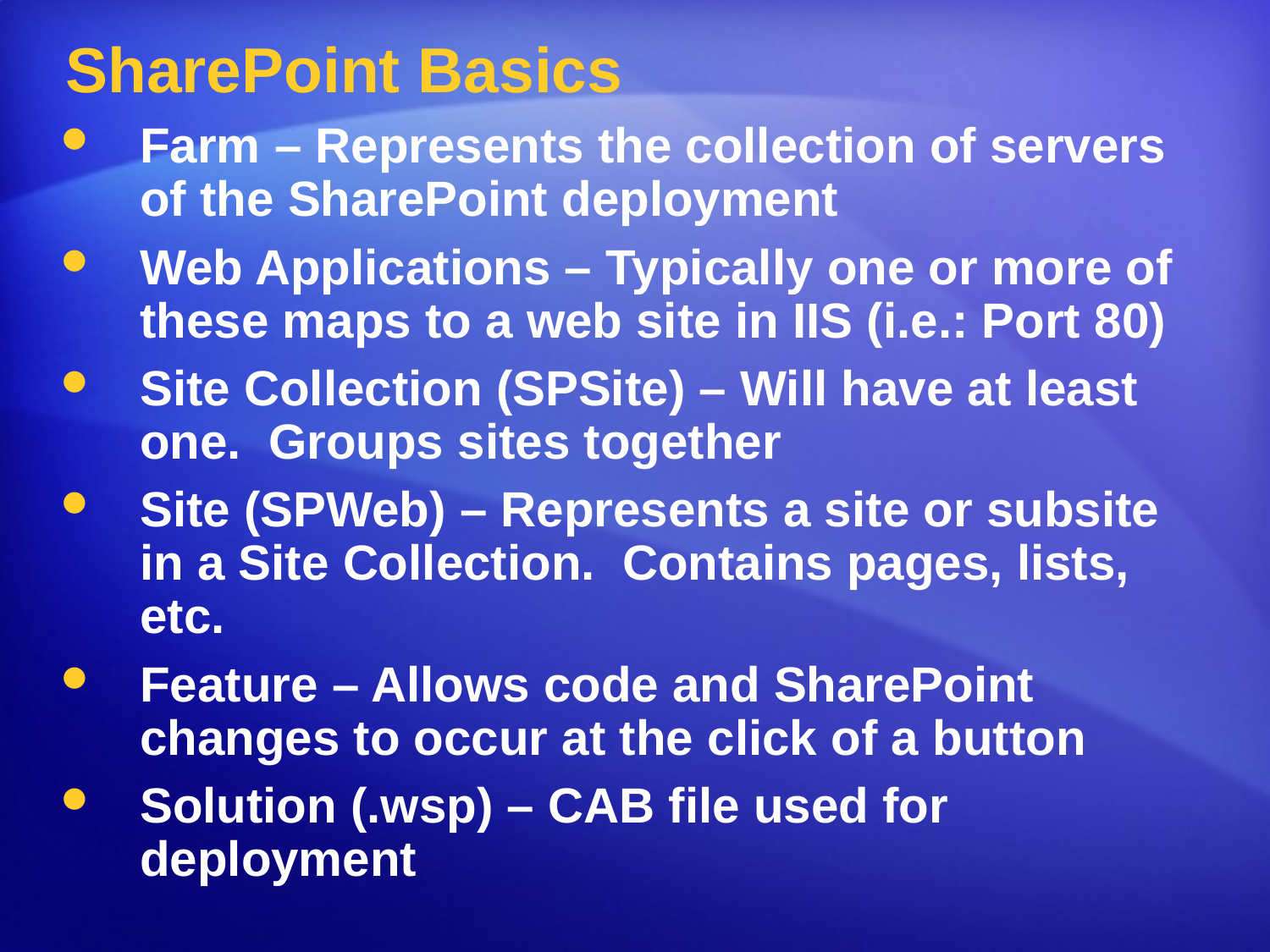

# SharePoint Basics
Farm – Represents the collection of servers of the SharePoint deployment
Web Applications – Typically one or more of these maps to a web site in IIS (i.e.: Port 80)
Site Collection (SPSite) – Will have at least one.  Groups sites together
Site (SPWeb) – Represents a site or subsite in a Site Collection.  Contains pages, lists, etc.
Feature – Allows code and SharePoint changes to occur at the click of a button
Solution (.wsp) – CAB file used for deployment